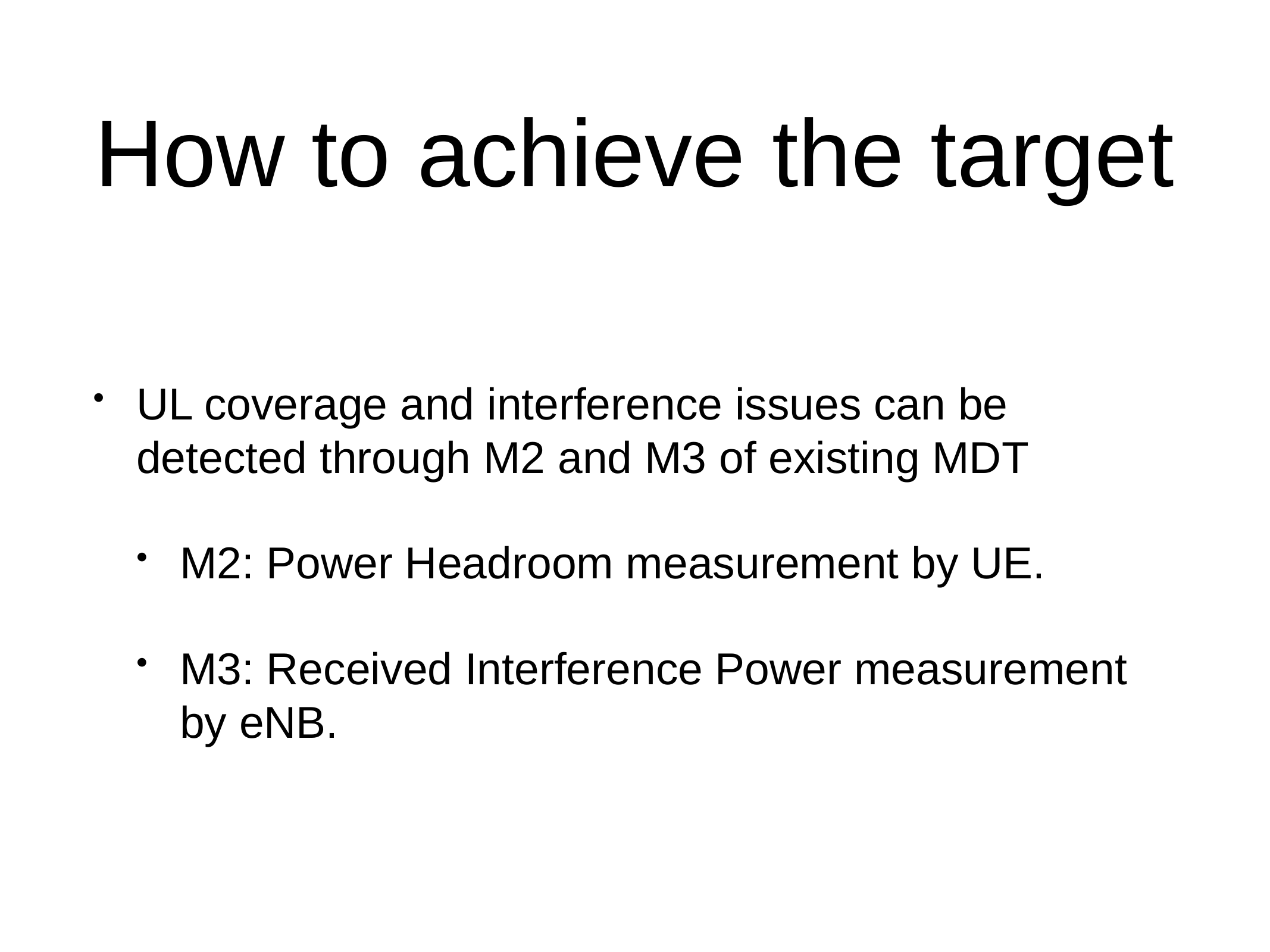

# How to achieve the target
UL coverage and interference issues can be detected through M2 and M3 of existing MDT
M2: Power Headroom measurement by UE.
M3: Received Interference Power measurement by eNB.